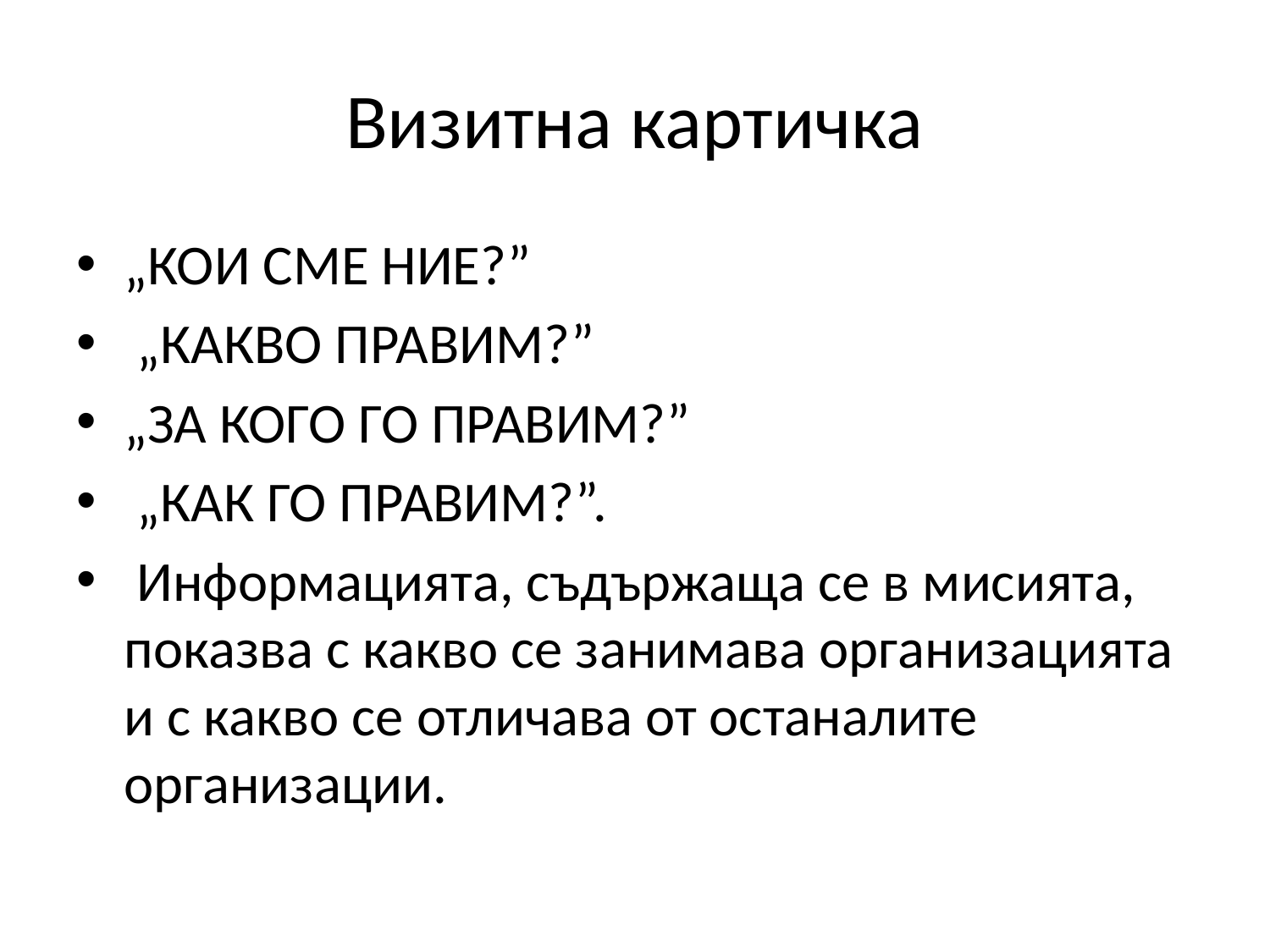

# Визитна картичка
„КОИ СМЕ НИЕ?”
 „КАКВО ПРАВИМ?”
„ЗА КОГО ГО ПРАВИМ?”
 „КАК ГО ПРАВИМ?”.
 Информацията, съдържаща се в мисията, показва с какво се занимава организацията и с какво се отличава от останалите организации.